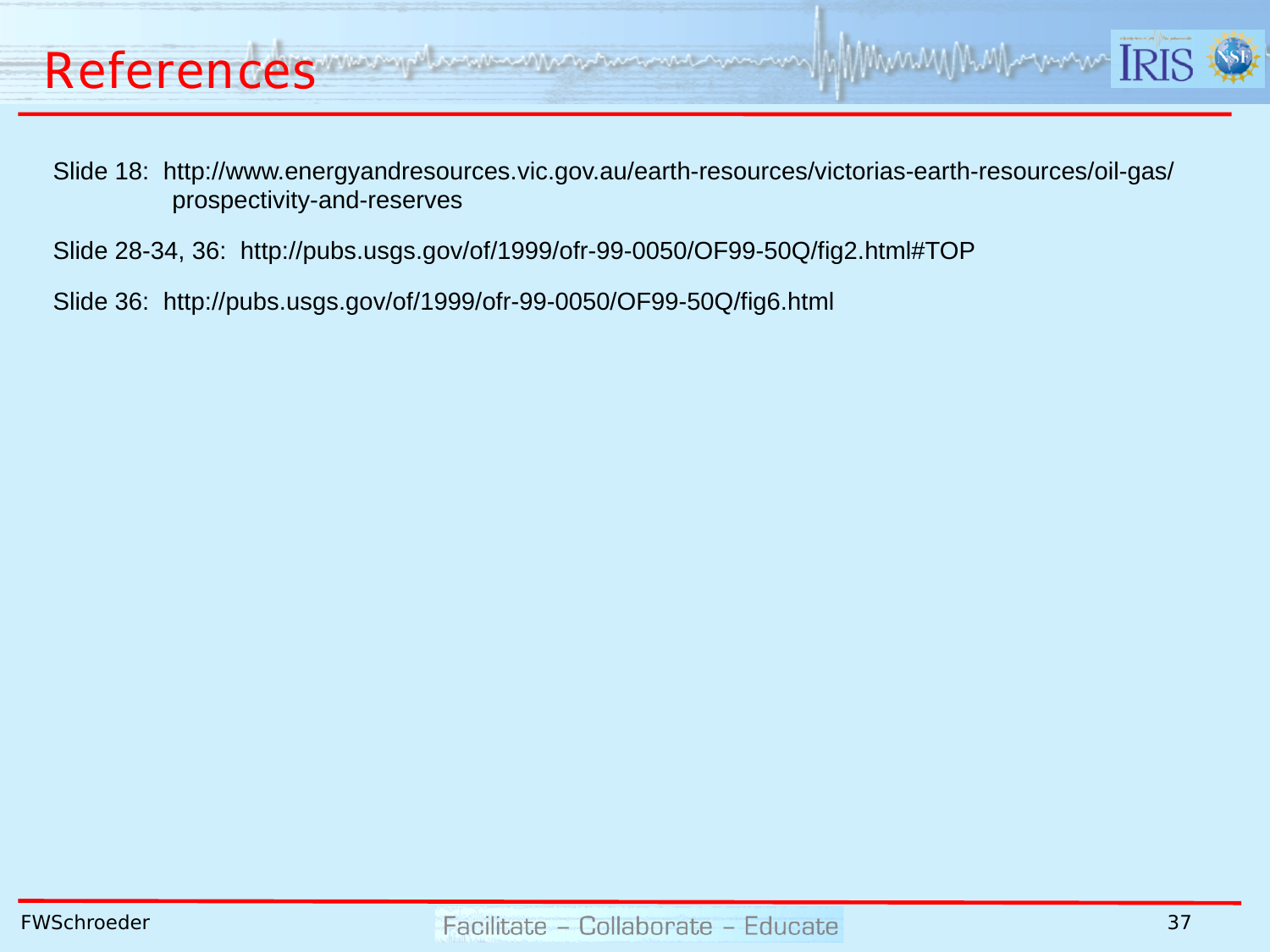

# References
Slide 18:  http://www.energyandresources.vic.gov.au/earth-resources/victorias-earth-resources/oil-gas/prospectivity-and-reserves
Slide 28-34, 36:  http://pubs.usgs.gov/of/1999/ofr-99-0050/OF99-50Q/fig2.html#TOP
Slide 36:  http://pubs.usgs.gov/of/1999/ofr-99-0050/OF99-50Q/fig6.html